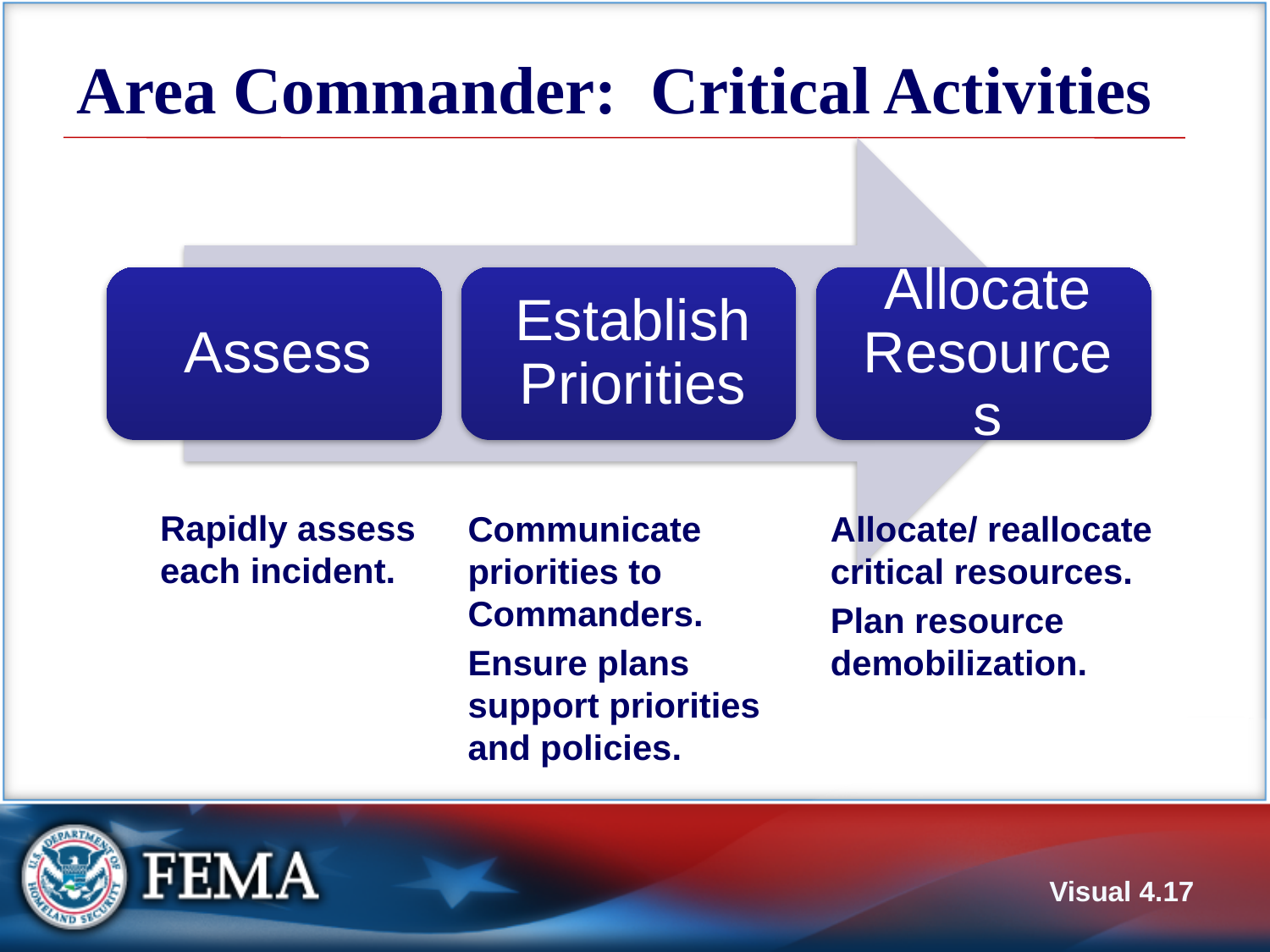

# Area Commander:  Critical Activities
Assess
Establish Priorities
Allocate Resources
Rapidly assess each incident.
Communicate priorities to Commanders.
Ensure plans support priorities and policies.
Allocate/ reallocate critical resources.
Plan resource demobilization.
Communicate priorities to Commanders.
Ensure plans support priorities and policies.
Allocate/ reallocate critical resources.
Plan resource demobilization.
Visual 4.17